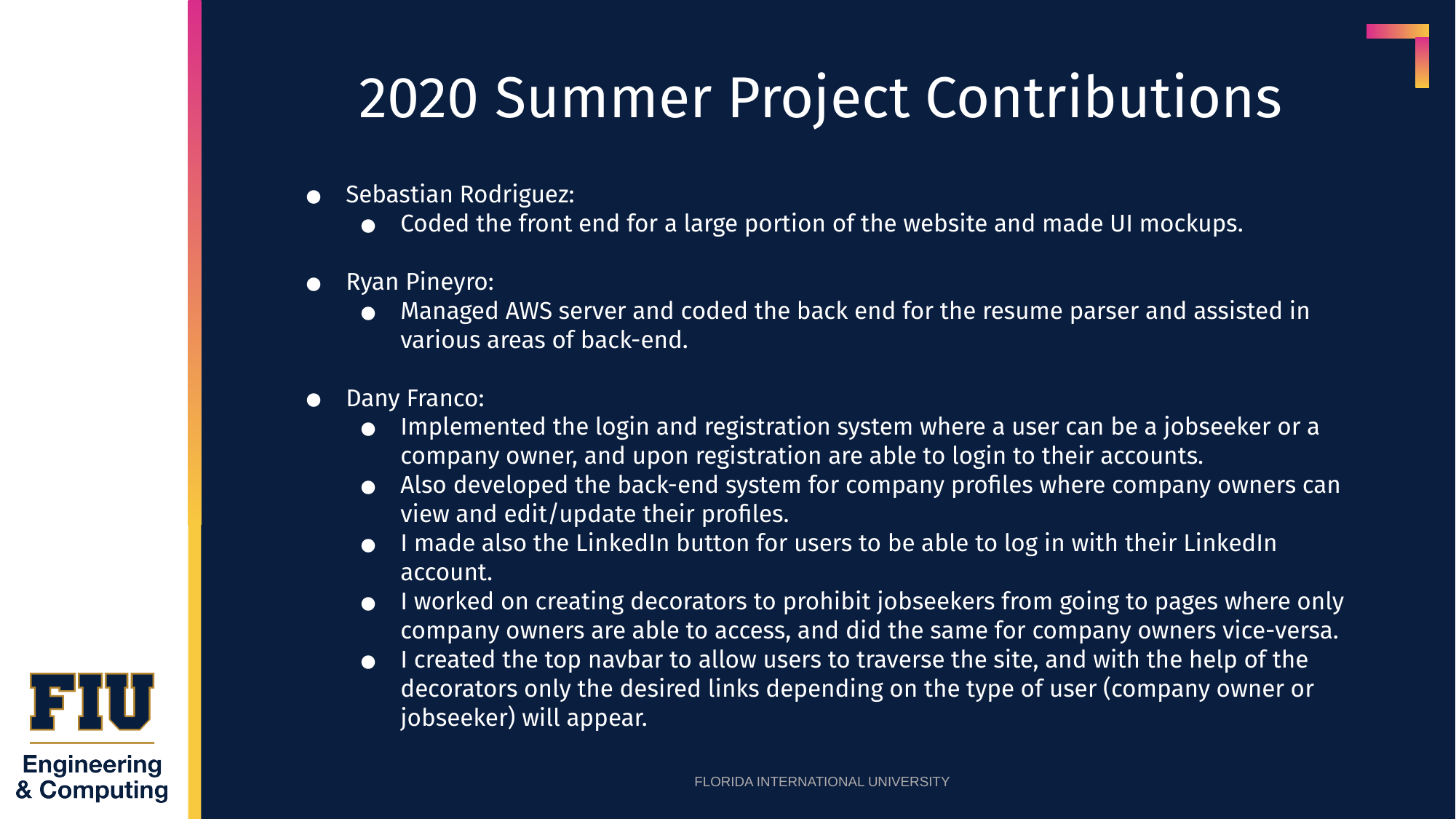

2020 Summer Project Contributions
Sebastian Rodriguez:
Coded the front end for a large portion of the website and made UI mockups.

Ryan Pineyro:
Managed AWS server and coded the back end for the resume parser and assisted in various areas of back-end.

Dany Franco:
Implemented the login and registration system where a user can be a jobseeker or a company owner, and upon registration are able to login to their accounts.
Also developed the back-end system for company profiles where company owners can view and edit/update their profiles.
I made also the LinkedIn button for users to be able to log in with their LinkedIn account.
I worked on creating decorators to prohibit jobseekers from going to pages where only company owners are able to access, and did the same for company owners vice-versa.
I created the top navbar to allow users to traverse the site, and with the help of the decorators only the desired links depending on the type of user (company owner or jobseeker) will appear.